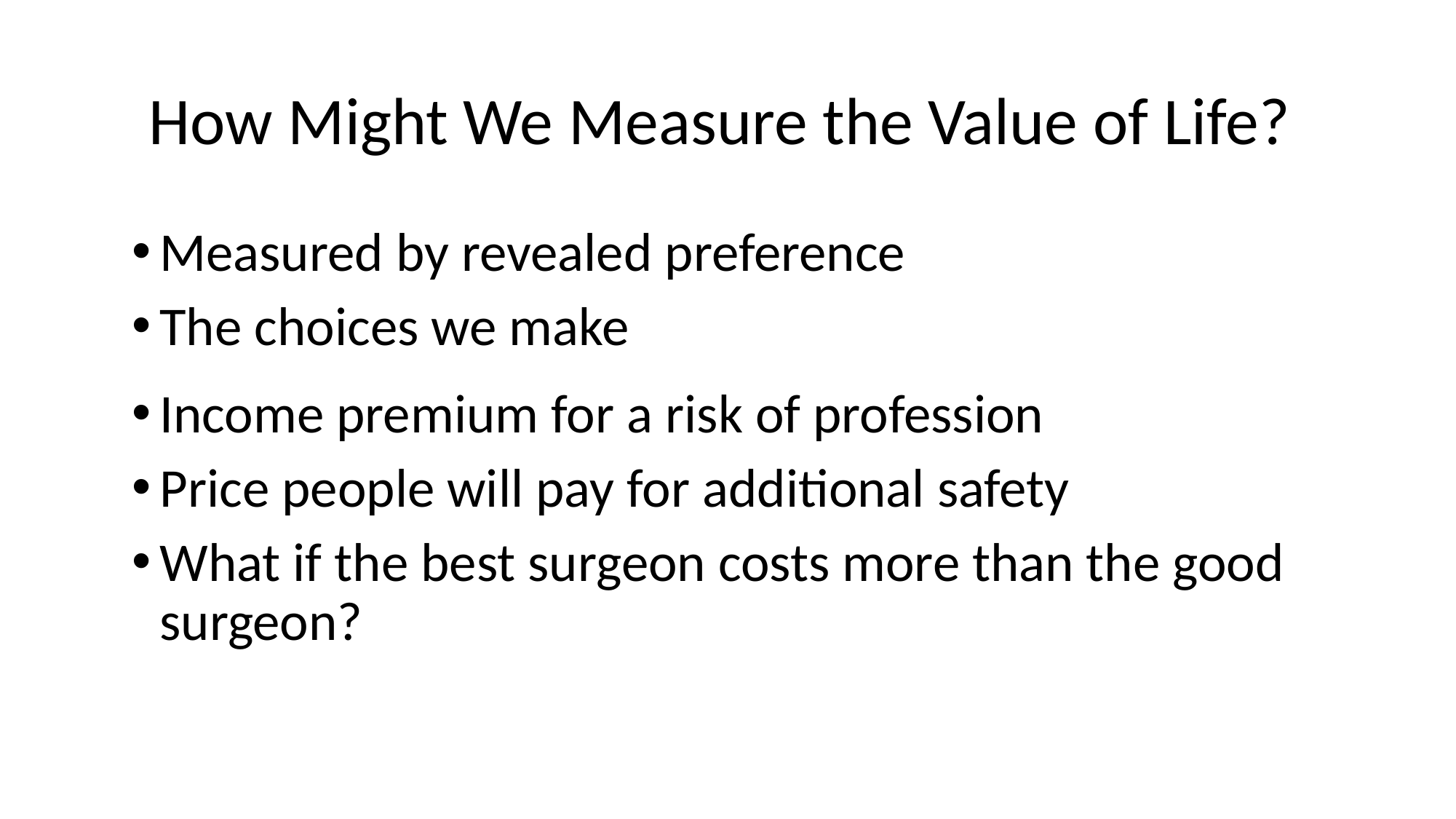

# How Might We Measure the Value of Life?
Measured by revealed preference
The choices we make
Income premium for a risk of profession
Price people will pay for additional safety
What if the best surgeon costs more than the good surgeon?